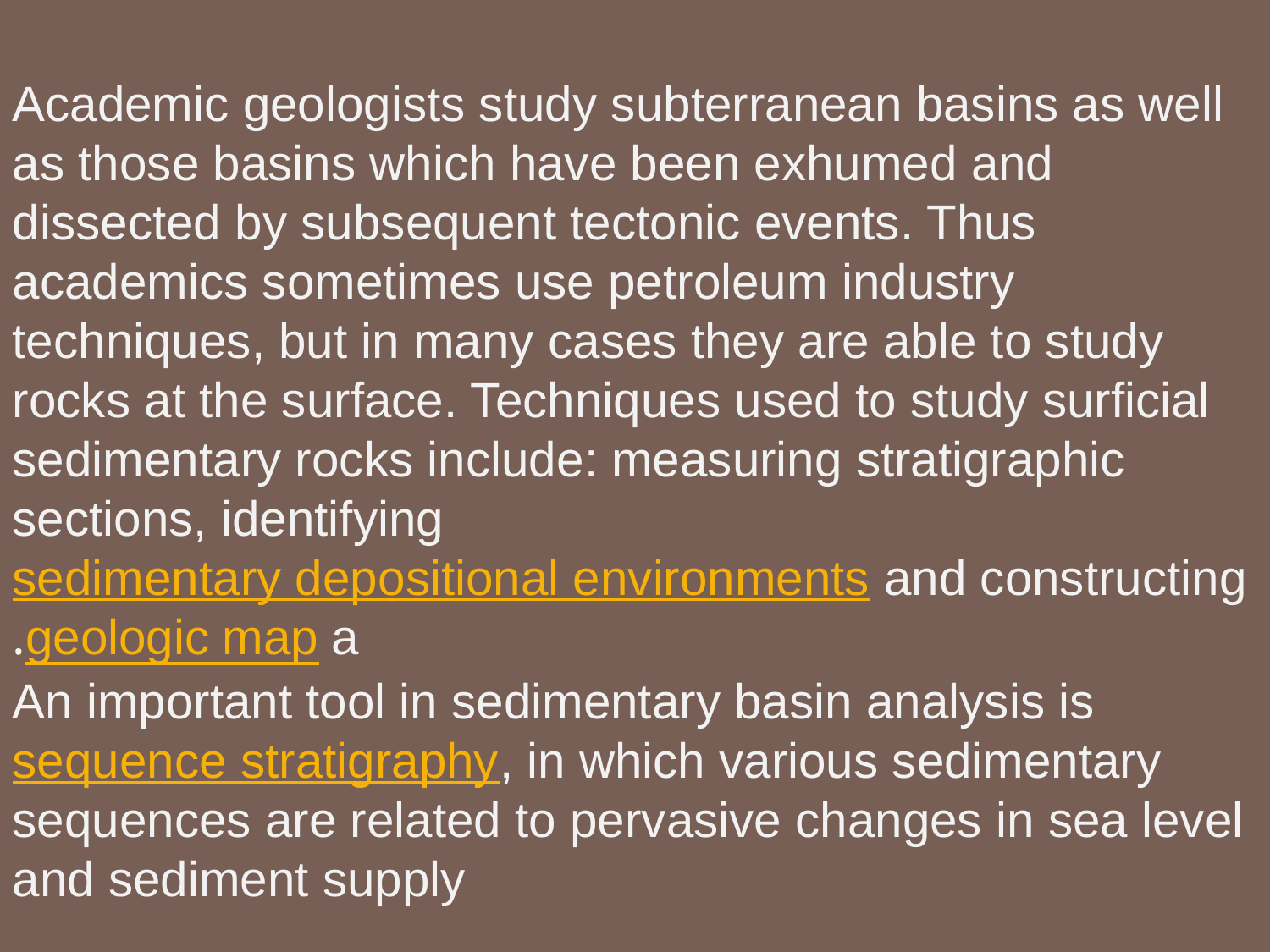

Academic geologists study subterranean basins as well as those basins which have been exhumed and dissected by subsequent tectonic events. Thus academics sometimes use petroleum industry techniques, but in many cases they are able to study rocks at the surface. Techniques used to study surficial sedimentary rocks include: measuring stratigraphic sections, identifying sedimentary depositional environments and constructing a geologic map.
An important tool in sedimentary basin analysis is sequence stratigraphy, in which various sedimentary sequences are related to pervasive changes in sea level and sediment supply